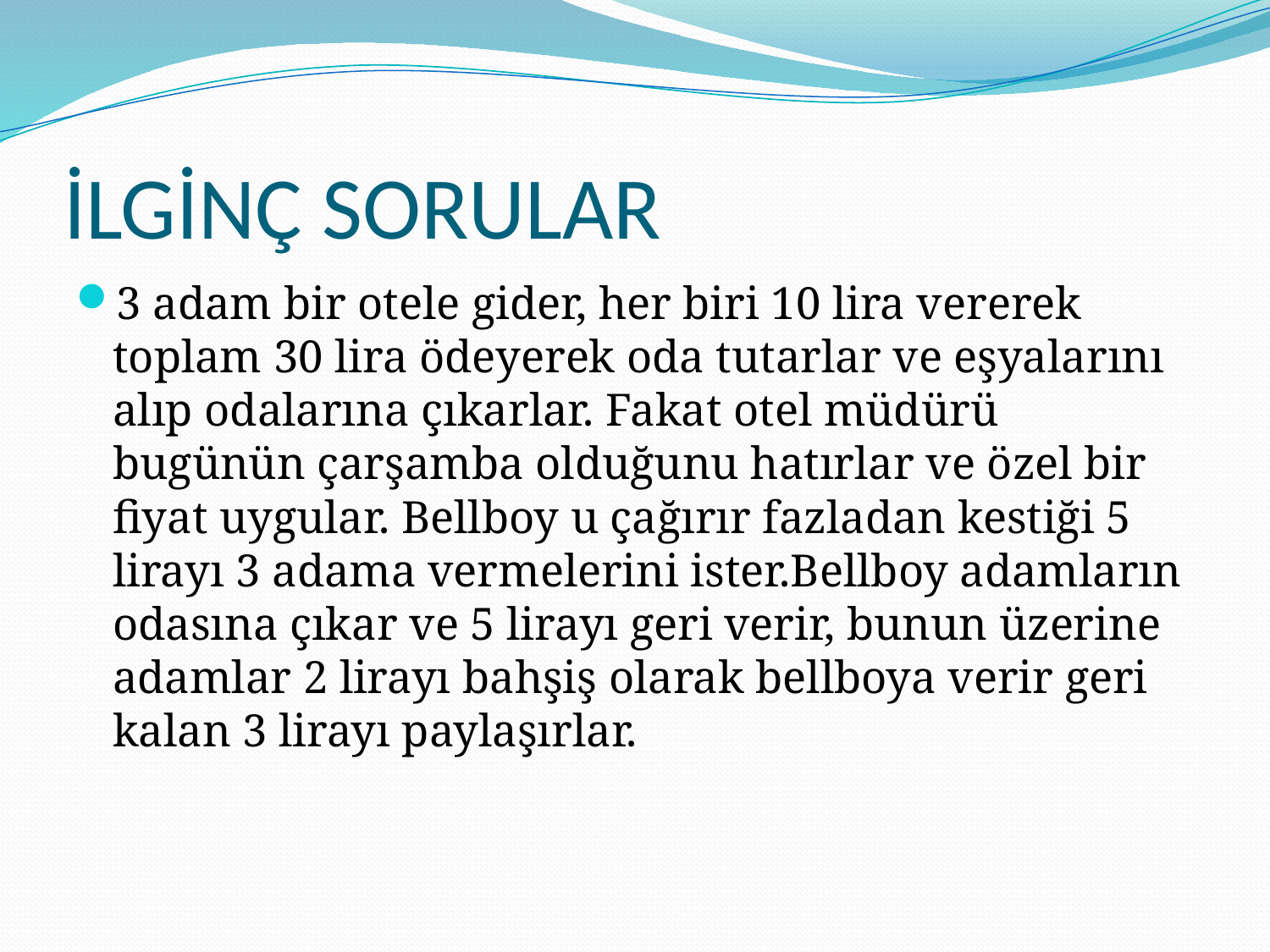

# İLGİNÇ SORULAR
3 adam bir otele gider, her biri 10 lira vererek toplam 30 lira ödeyerek oda tutarlar ve eşyalarını alıp odalarına çıkarlar. Fakat otel müdürü bugünün çarşamba olduğunu hatırlar ve özel bir fiyat uygular. Bellboy u çağırır fazladan kestiği 5 lirayı 3 adama vermelerini ister.Bellboy adamların odasına çıkar ve 5 lirayı geri verir, bunun üzerine adamlar 2 lirayı bahşiş olarak bellboya verir geri kalan 3 lirayı paylaşırlar.